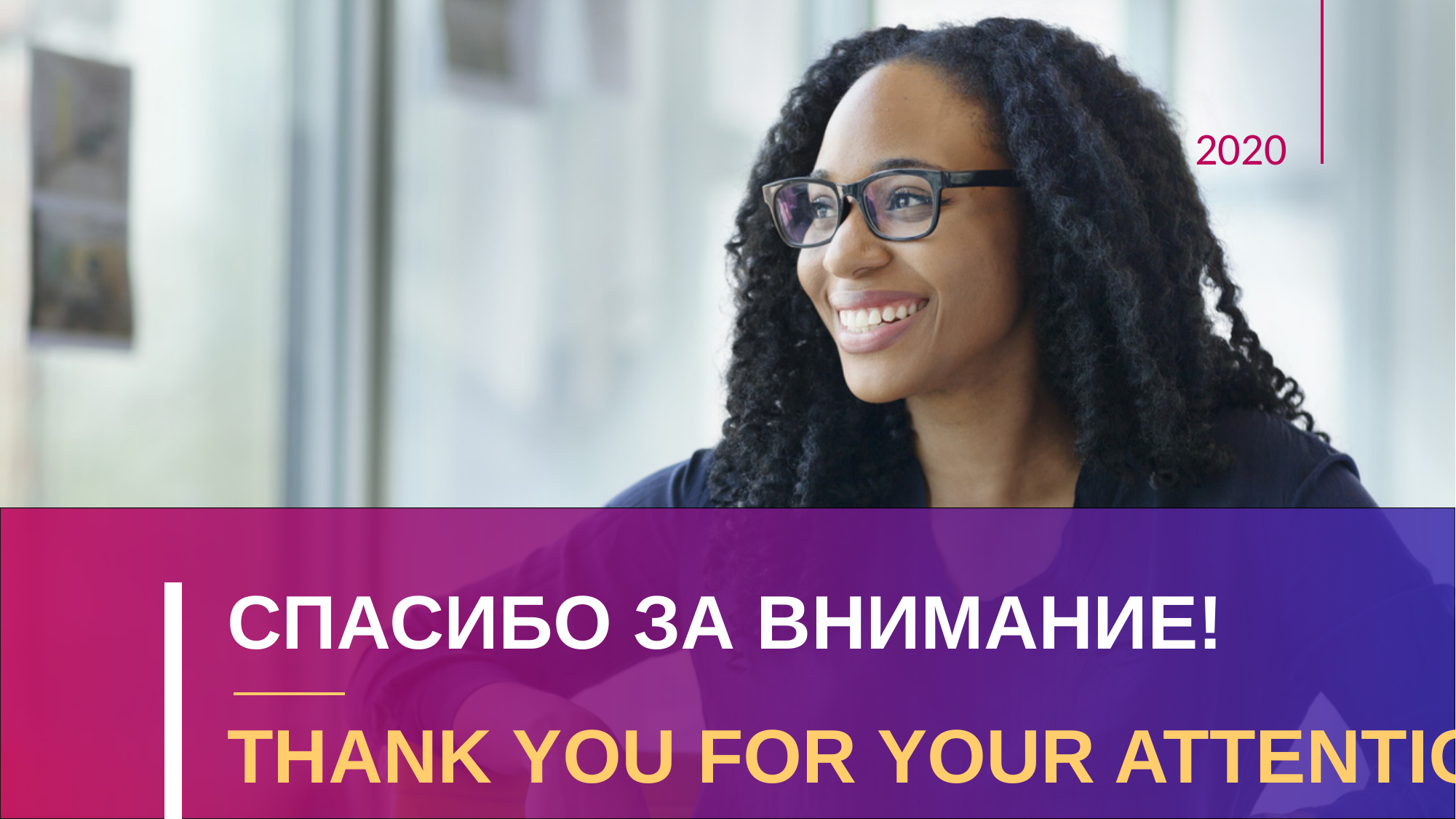

2020
# СПАСИБО ЗА ВНИМАНИЕ!
THANK YOU FOR YOUR ATTENTION!